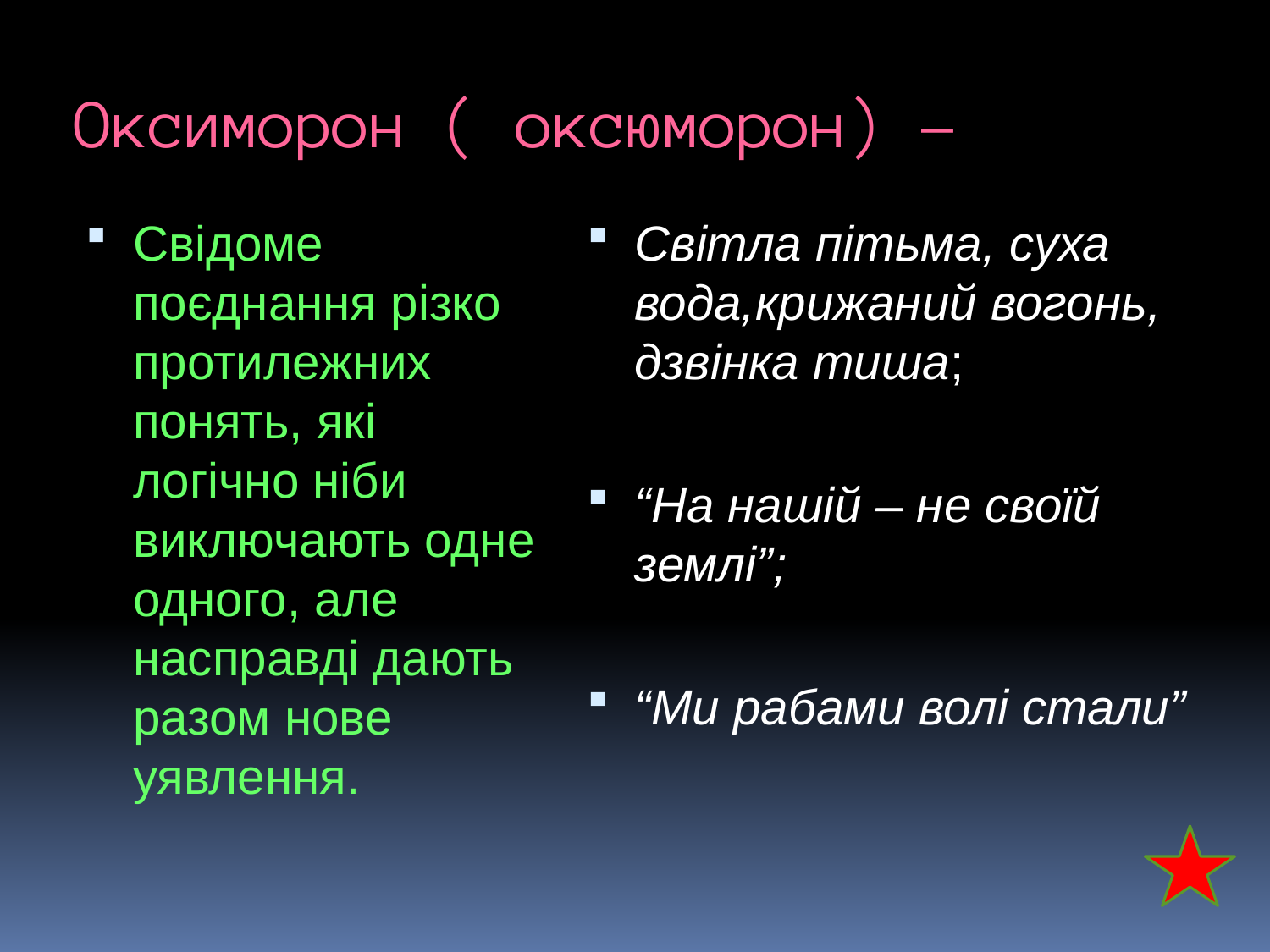

# Оксиморон ( оксюморон) –
Свідоме поєднання різко протилежних понять, які логічно ніби виключають одне одного, але насправді дають разом нове уявлення.
Світла пітьма, суха вода,крижаний вогонь, дзвінка тиша;

“На нашій – не своїй землі”;

“Ми рабами волі стали”